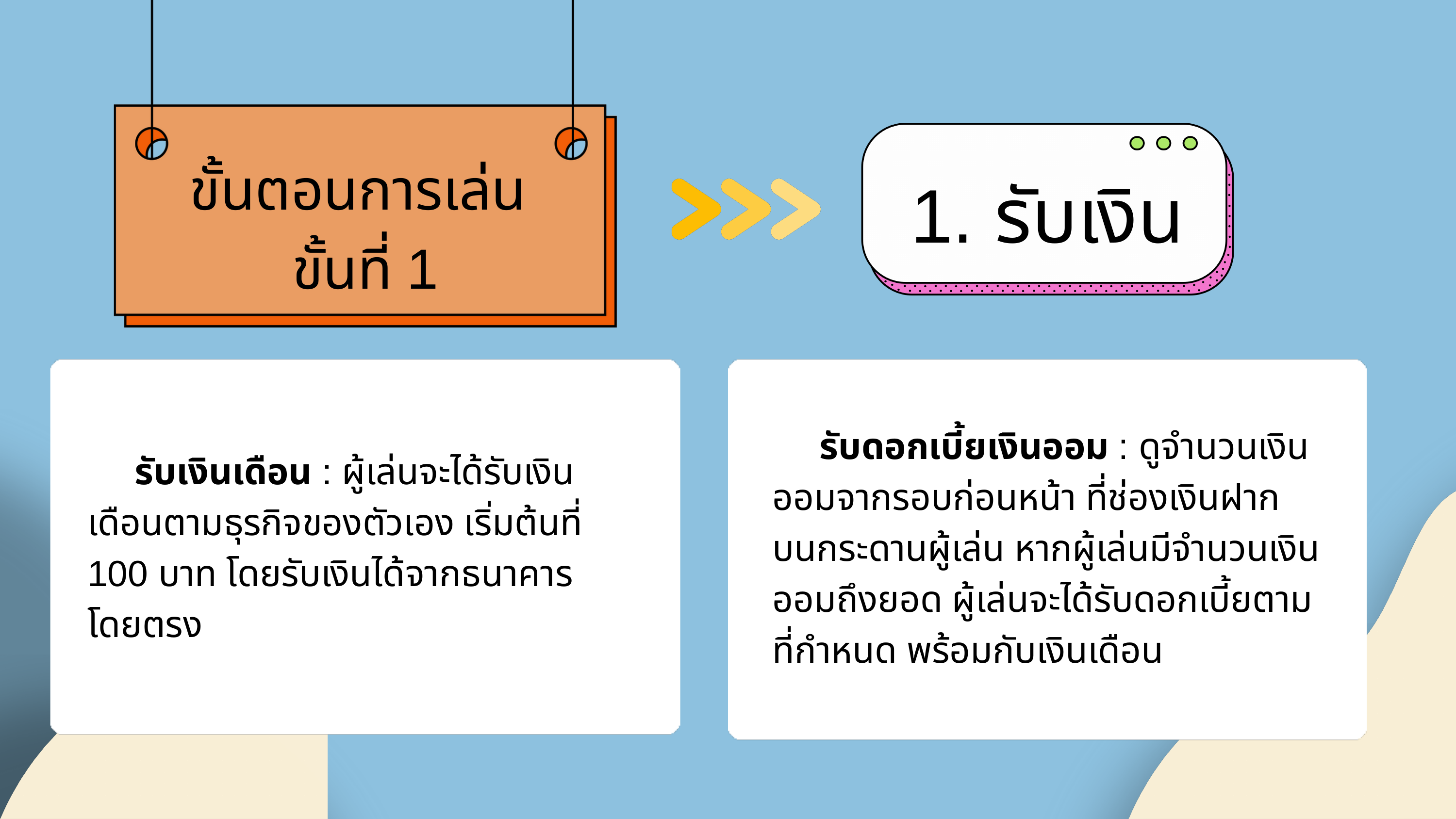

ขั้นตอนการเล่น
ขั้นที่ 1
1. รับเงิน

     รับดอกเบี้ยเงินออม : ดูจำนวนเงินออมจากรอบก่อนหน้า ที่ช่องเงินฝาก บนกระดานผู้เล่น หากผู้เล่นมีจำนวนเงินออมถึงยอด ผู้เล่นจะได้รับดอกเบี้ยตามที่กำหนด พร้อมกับเงินเดือน
     รับเงินเดือน : ผู้เล่นจะได้รับเงินเดือนตามธุรกิจของตัวเอง เริ่มต้นที่ 100 บาท โดยรับเงินได้จากธนาคารโดยตรง